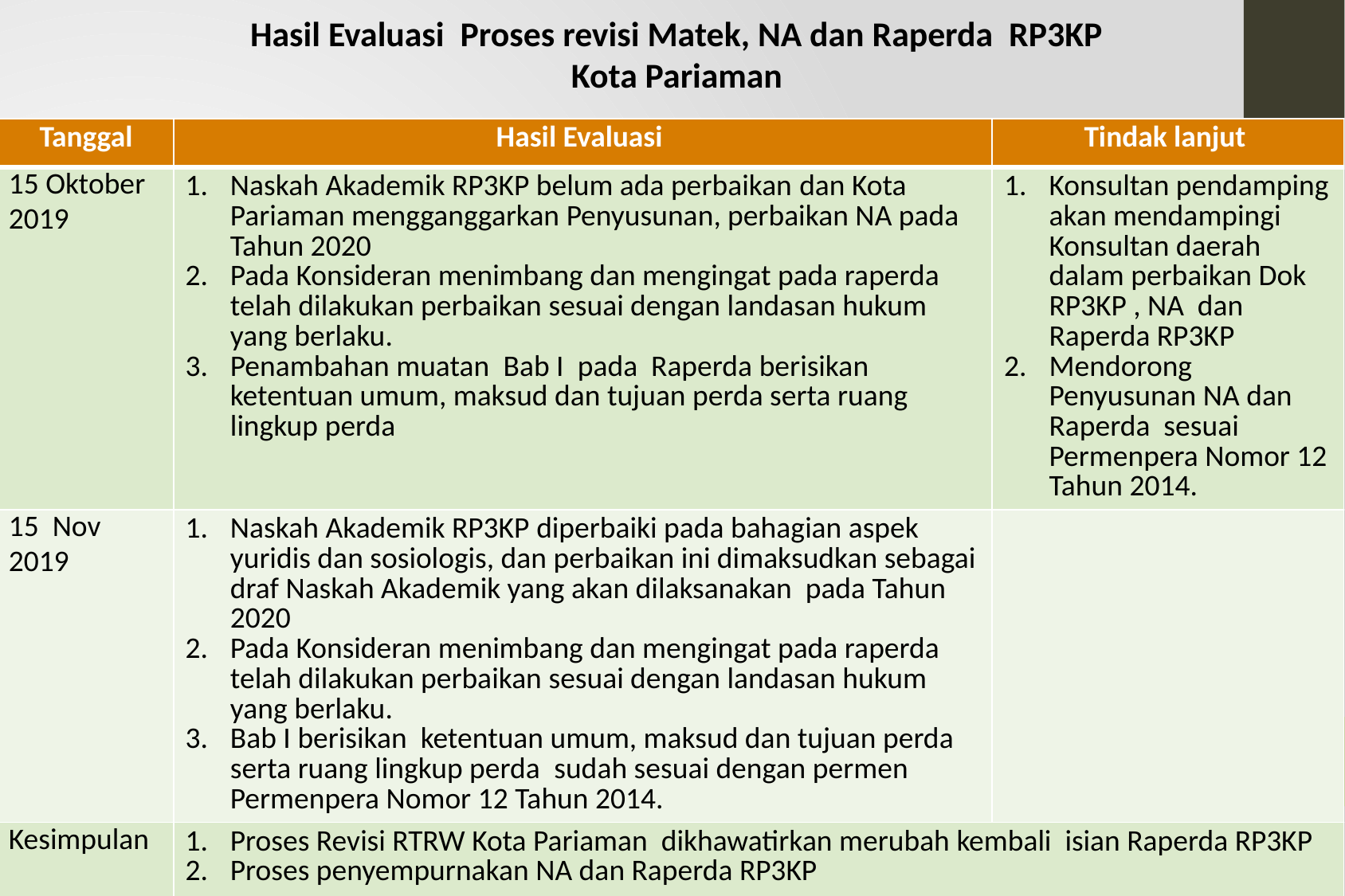

Hasil Evaluasi  Proses revisi Matek, NA dan Raperda  RP3KP
Kota Pariaman

| Tanggal | Hasil Evaluasi | Tindak lanjut |
| --- | --- | --- |
| 15 Oktober 2019 | Naskah Akademik RP3KP belum ada perbaikan dan Kota Pariaman mengganggarkan Penyusunan, perbaikan NA pada Tahun 2020 Pada Konsideran menimbang dan mengingat pada raperda telah dilakukan perbaikan sesuai dengan landasan hukum yang berlaku. Penambahan muatan Bab I pada Raperda berisikan ketentuan umum, maksud dan tujuan perda serta ruang lingkup perda | Konsultan pendamping akan mendampingi Konsultan daerah dalam perbaikan Dok RP3KP , NA dan Raperda RP3KP Mendorong Penyusunan NA dan Raperda sesuai Permenpera Nomor 12 Tahun 2014. |
| 15 Nov 2019 | Naskah Akademik RP3KP diperbaiki pada bahagian aspek yuridis dan sosiologis, dan perbaikan ini dimaksudkan sebagai draf Naskah Akademik yang akan dilaksanakan pada Tahun 2020 Pada Konsideran menimbang dan mengingat pada raperda telah dilakukan perbaikan sesuai dengan landasan hukum yang berlaku. Bab I berisikan ketentuan umum, maksud dan tujuan perda serta ruang lingkup perda sudah sesuai dengan permen Permenpera Nomor 12 Tahun 2014. |  |
| Kesimpulan | Proses Revisi RTRW Kota Pariaman dikhawatirkan merubah kembali isian Raperda RP3KP Proses penyempurnakan NA dan Raperda RP3KP |  |